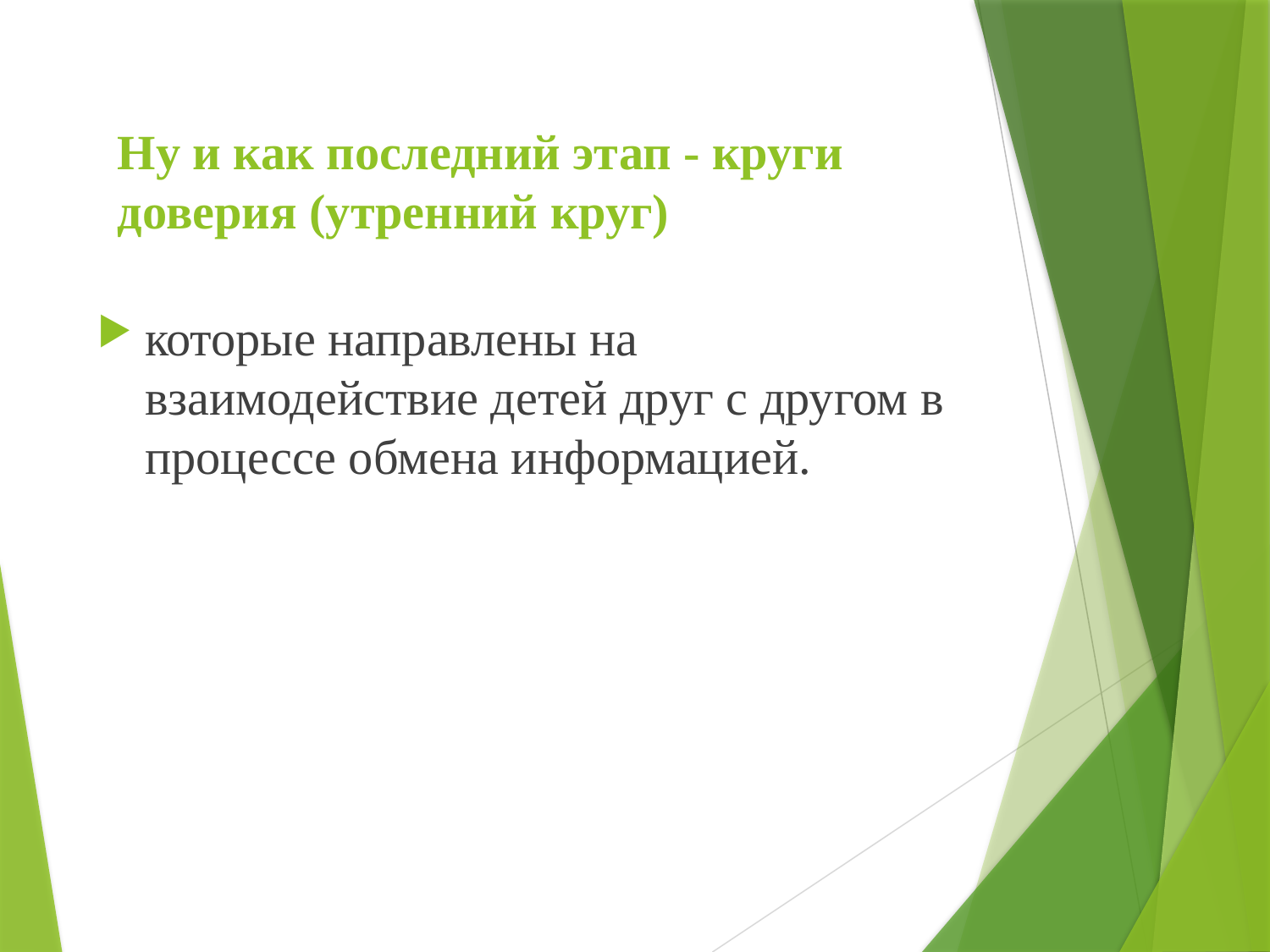

# Ну и как последний этап - круги доверия (утренний круг)
которые направлены на взаимодействие детей друг с другом в процессе обмена информацией.